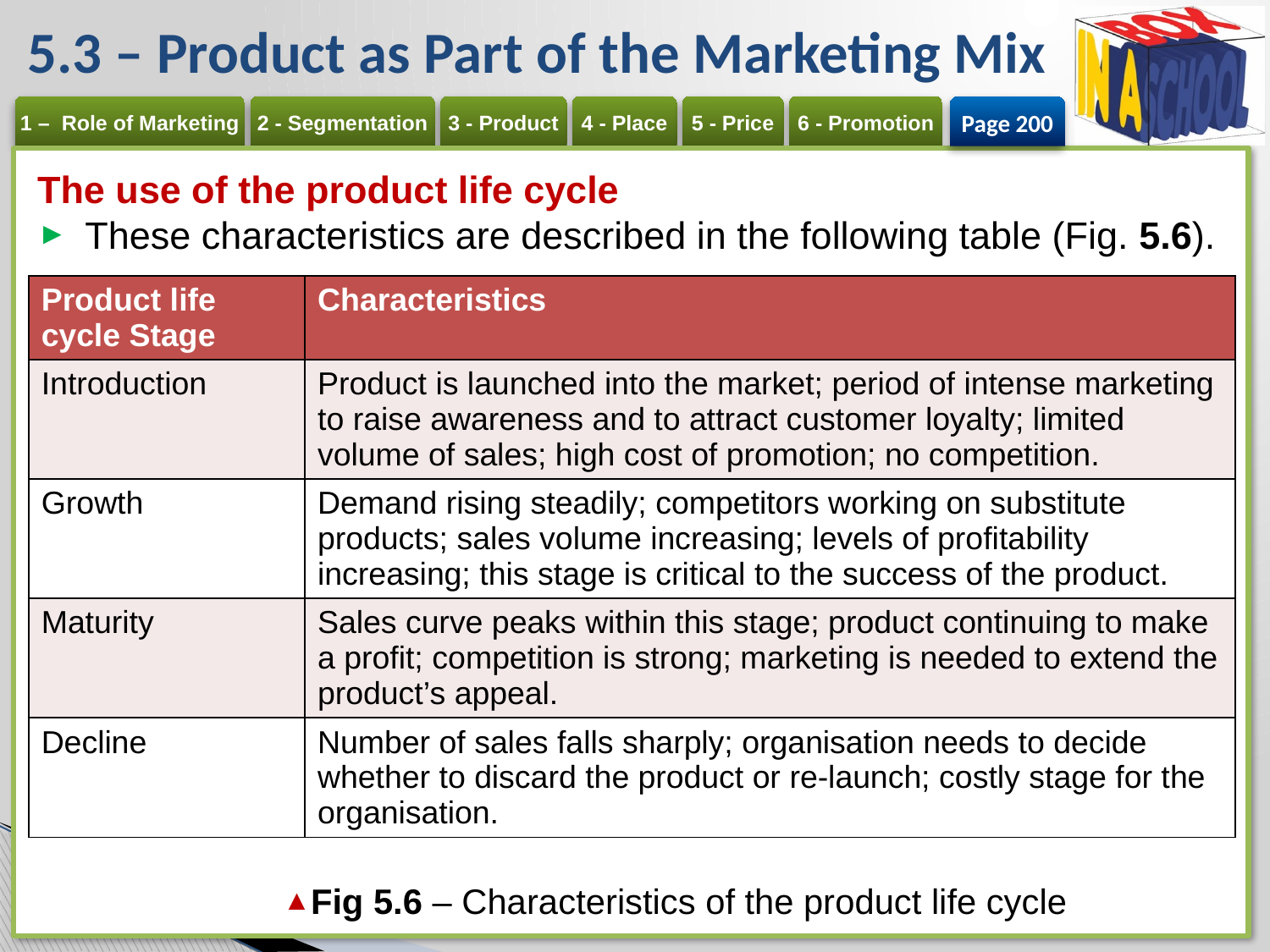

# 5.3 – Product as Part of the Marketing Mix
Page 200
The use of the product life cycle
These characteristics are described in the following table (Fig. 5.6).
| Product life cycle Stage | Characteristics |
| --- | --- |
| Introduction | Product is launched into the market; period of intense marketing to raise awareness and to attract customer loyalty; limited volume of sales; high cost of promotion; no competition. |
| Growth | Demand rising steadily; competitors working on substitute products; sales volume increasing; levels of profitability increasing; this stage is critical to the success of the product. |
| Maturity | Sales curve peaks within this stage; product continuing to make a profit; competition is strong; marketing is needed to extend the product’s appeal. |
| Decline | Number of sales falls sharply; organisation needs to decide whether to discard the product or re-launch; costly stage for the organisation. |
Fig 5.6 – Characteristics of the product life cycle